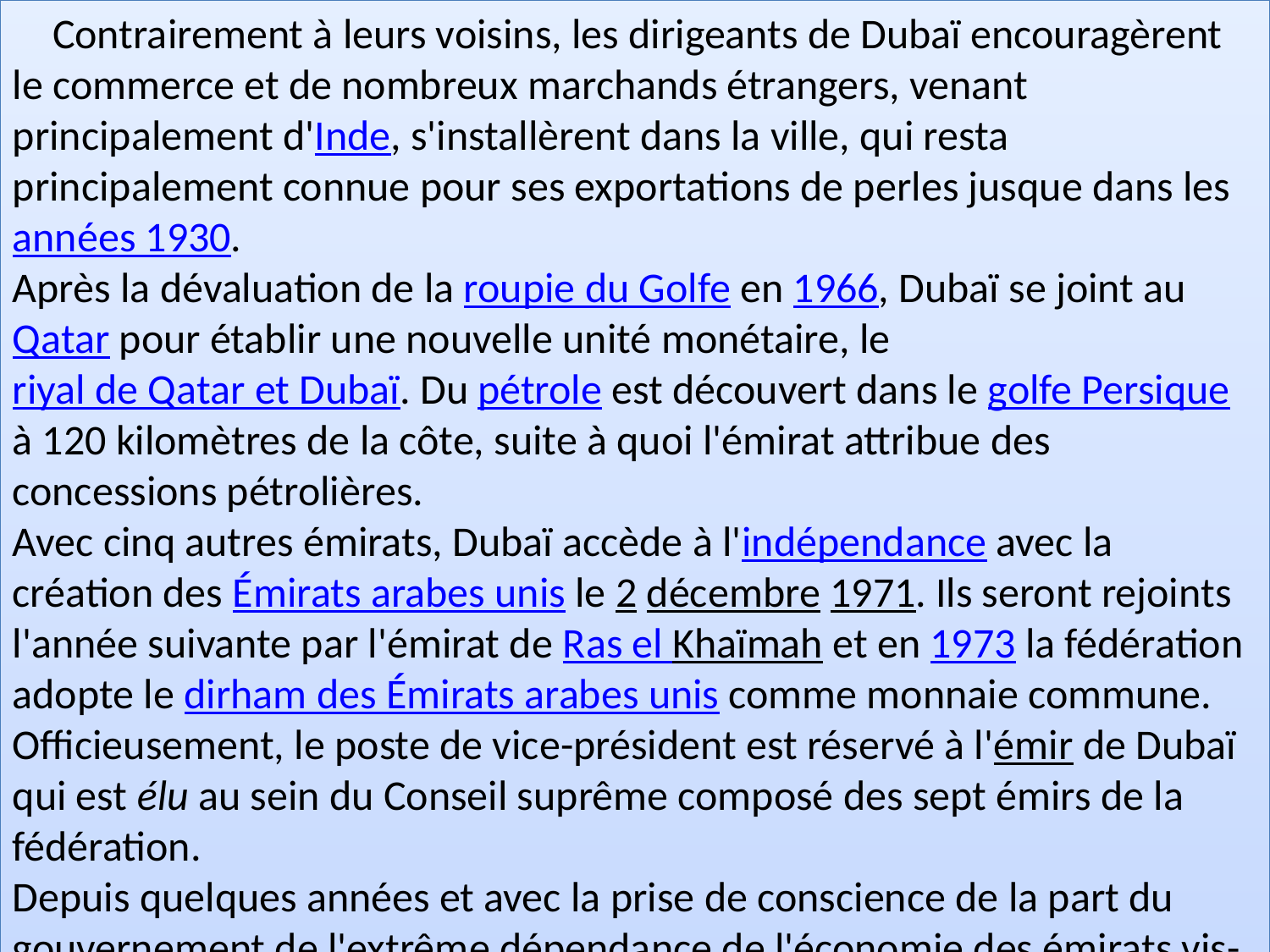

Contrairement à leurs voisins, les dirigeants de Dubaï encouragèrent le commerce et de nombreux marchands étrangers, venant principalement d'Inde, s'installèrent dans la ville, qui resta principalement connue pour ses exportations de perles jusque dans les années 1930.
Après la dévaluation de la roupie du Golfe en 1966, Dubaï se joint au Qatar pour établir une nouvelle unité monétaire, le riyal de Qatar et Dubaï. Du pétrole est découvert dans le golfe Persique à 120 kilomètres de la côte, suite à quoi l'émirat attribue des concessions pétrolières.
Avec cinq autres émirats, Dubaï accède à l'indépendance avec la création des Émirats arabes unis le 2 décembre 1971. Ils seront rejoints l'année suivante par l'émirat de Ras el Khaïmah et en 1973 la fédération adopte le dirham des Émirats arabes unis comme monnaie commune. Officieusement, le poste de vice-président est réservé à l'émir de Dubaï qui est élu au sein du Conseil suprême composé des sept émirs de la fédération.
Depuis quelques années et avec la prise de conscience de la part du gouvernement de l'extrême dépendance de l'économie des émirats vis-à-vis des énergies fossiles, Dubaï reconvertit son économie vers les nouvelles technologies et le commerce mais surtout vers le tourisme, principalement de luxe, à coup de grands travaux et de projets démesurés. En 2006, le pétrole représentait moins de 10% du PIB : il comptait pour 30% en 2003 et 45% à la fin des années 1980.